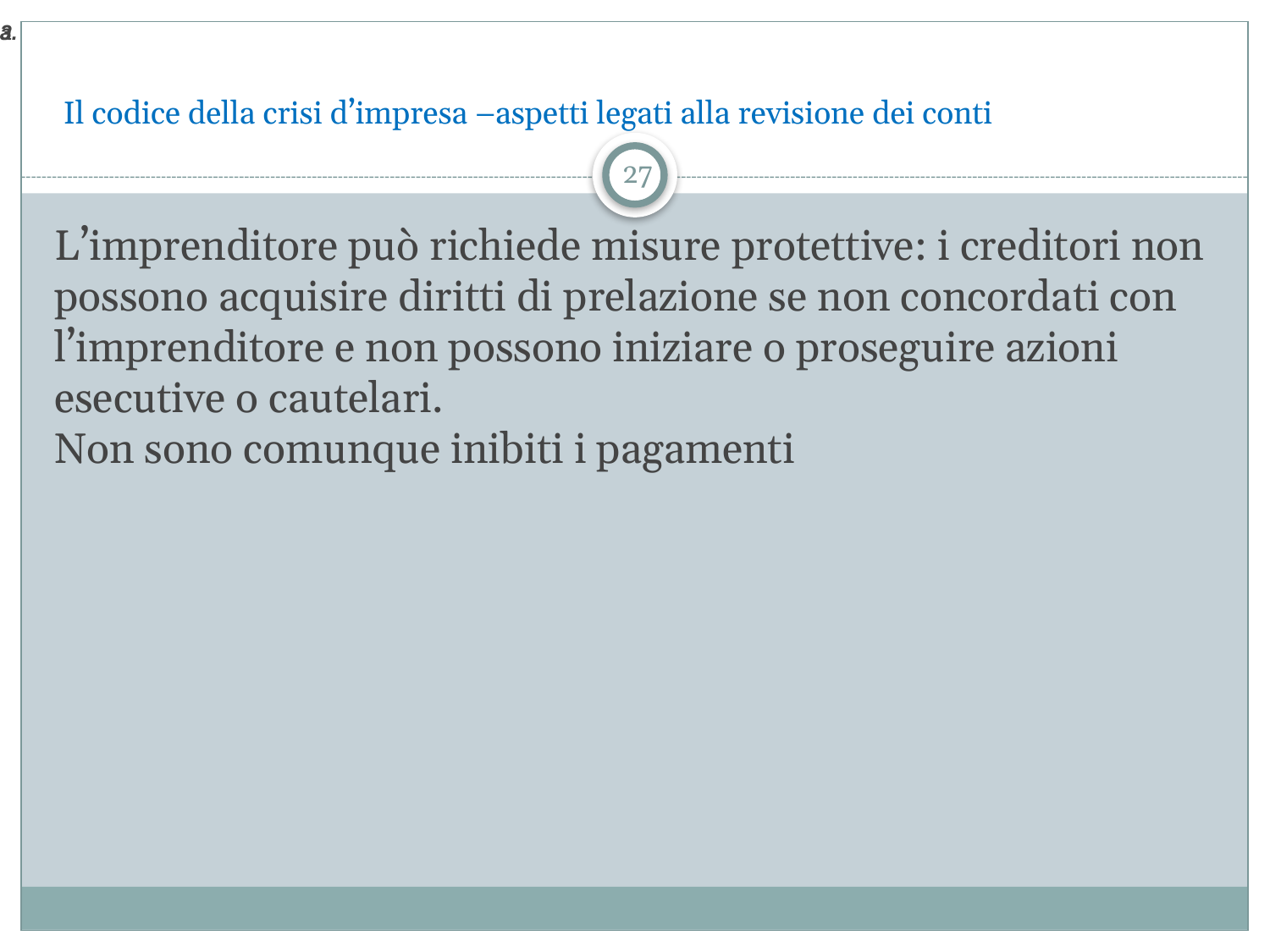

3.
a
# Il codice della crisi d’impresa –aspetti legati alla revisione dei conti
27
L’imprenditore può richiede misure protettive: i creditori non possono acquisire diritti di prelazione se non concordati con l’imprenditore e non possono iniziare o proseguire azioni esecutive o cautelari.
Non sono comunque inibiti i pagamenti